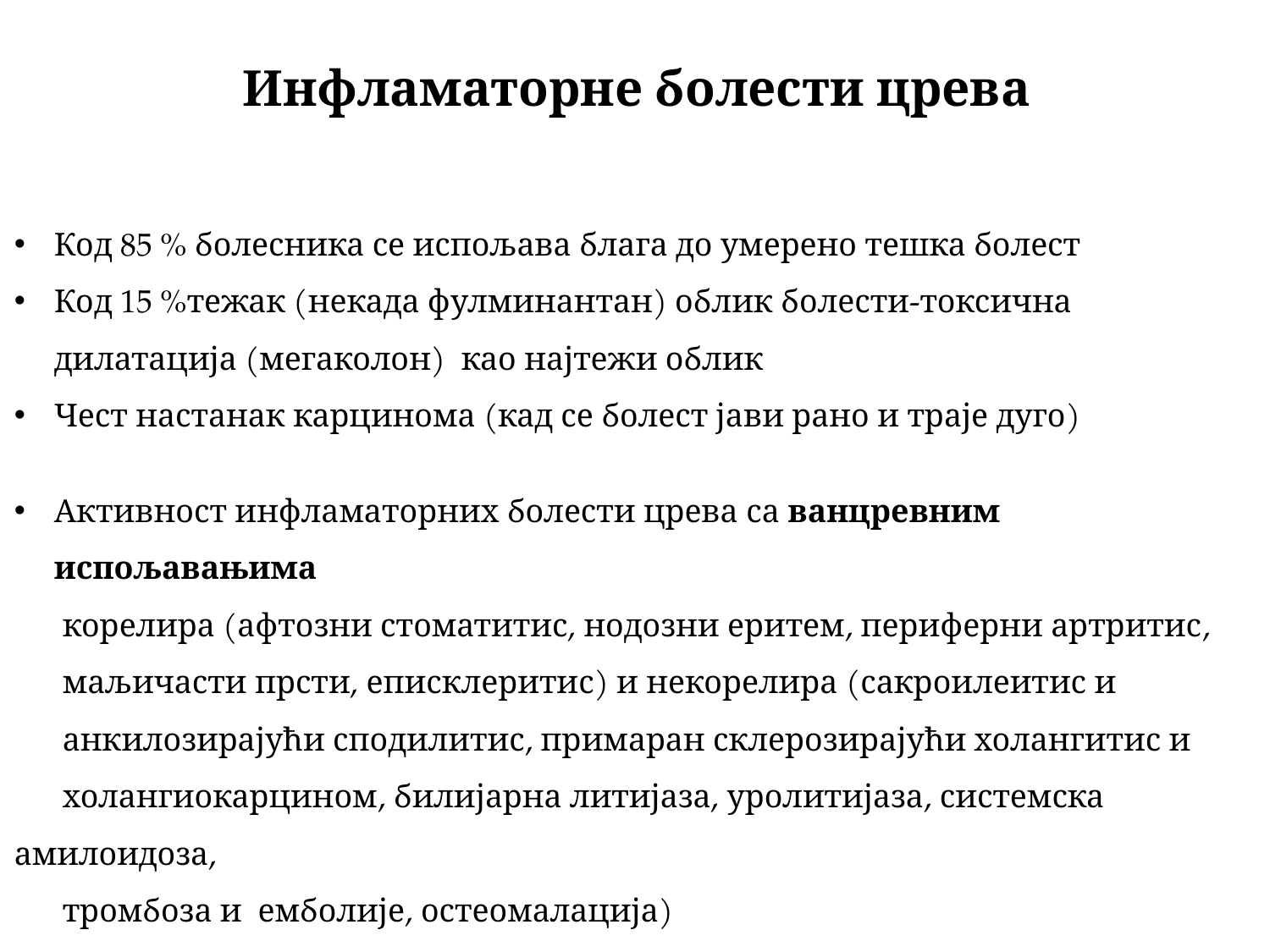

Инфламаторне болести црева

Код 85 % болесника се испољава блага до умерено тешка болест
Код 15 %тежак (некада фулминантан) облик болести-токсична дилатација (мегаколон)  као најтежи облик
Чест настанак карцинома (кад се болест јави рано и траје дуго)

Активност инфламаторних болести црева са ванцревним испољавањима
      корелира (афтозни стоматитис, нодозни еритем, периферни артритис,
      маљичасти прсти, еписклеритис) и некорелира (сакроилеитис и
      анкилозирајући сподилитис, примаран склерозирајући холангитис и
      холангиокарцином, билијарна литијаза, уролитијаза, системска амилоидоза,
      тромбоза и  емболије, остеомалација)